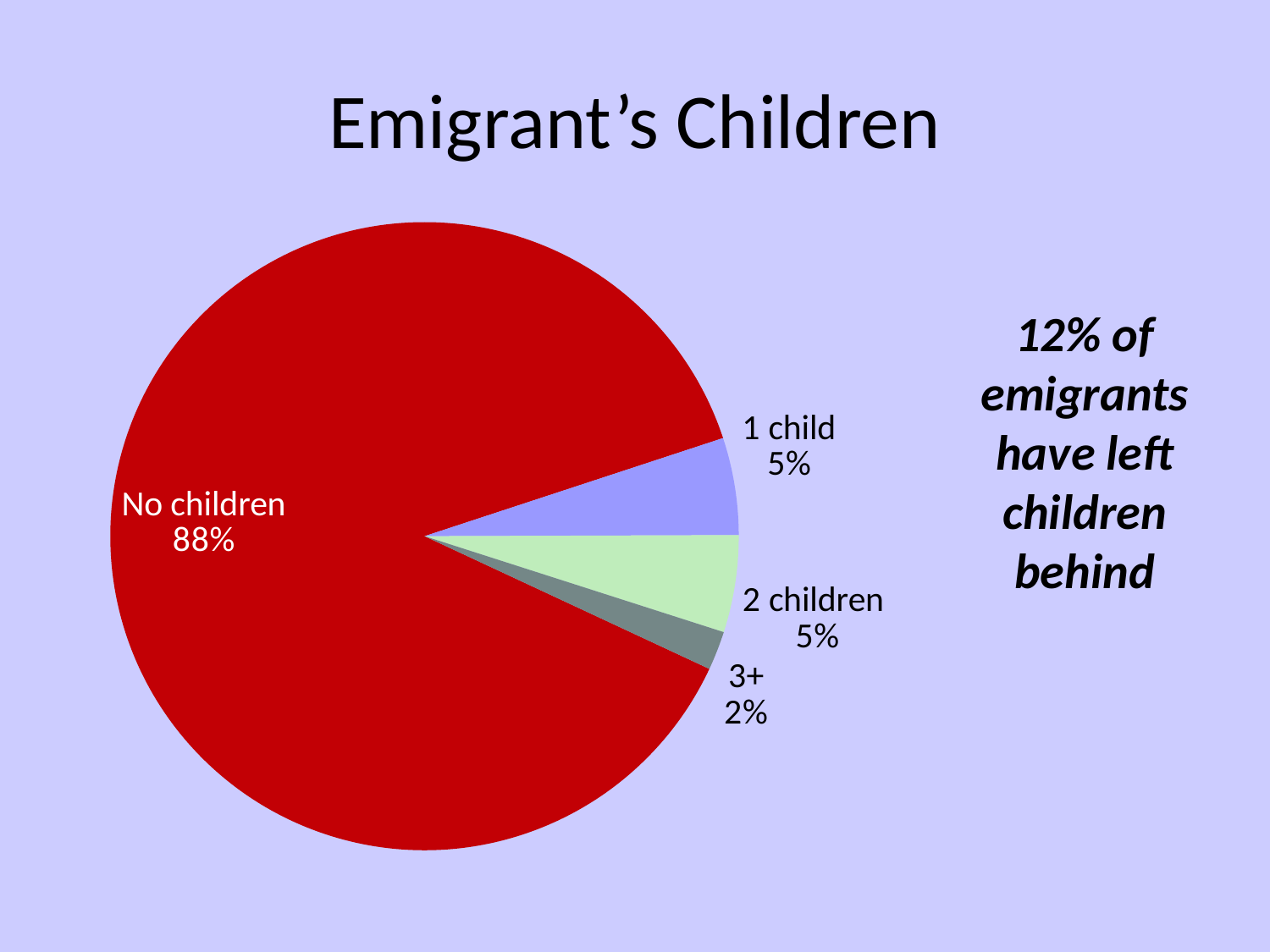

# Emigrant’s Children

### Chart

| Category | Sales |
|---|---|
| No children | 88.0 |
| 1 child | 5.0 |
| 2 children  | 5.0 |
| 3+ | 2.0 |
12% of emigrants have left children behind